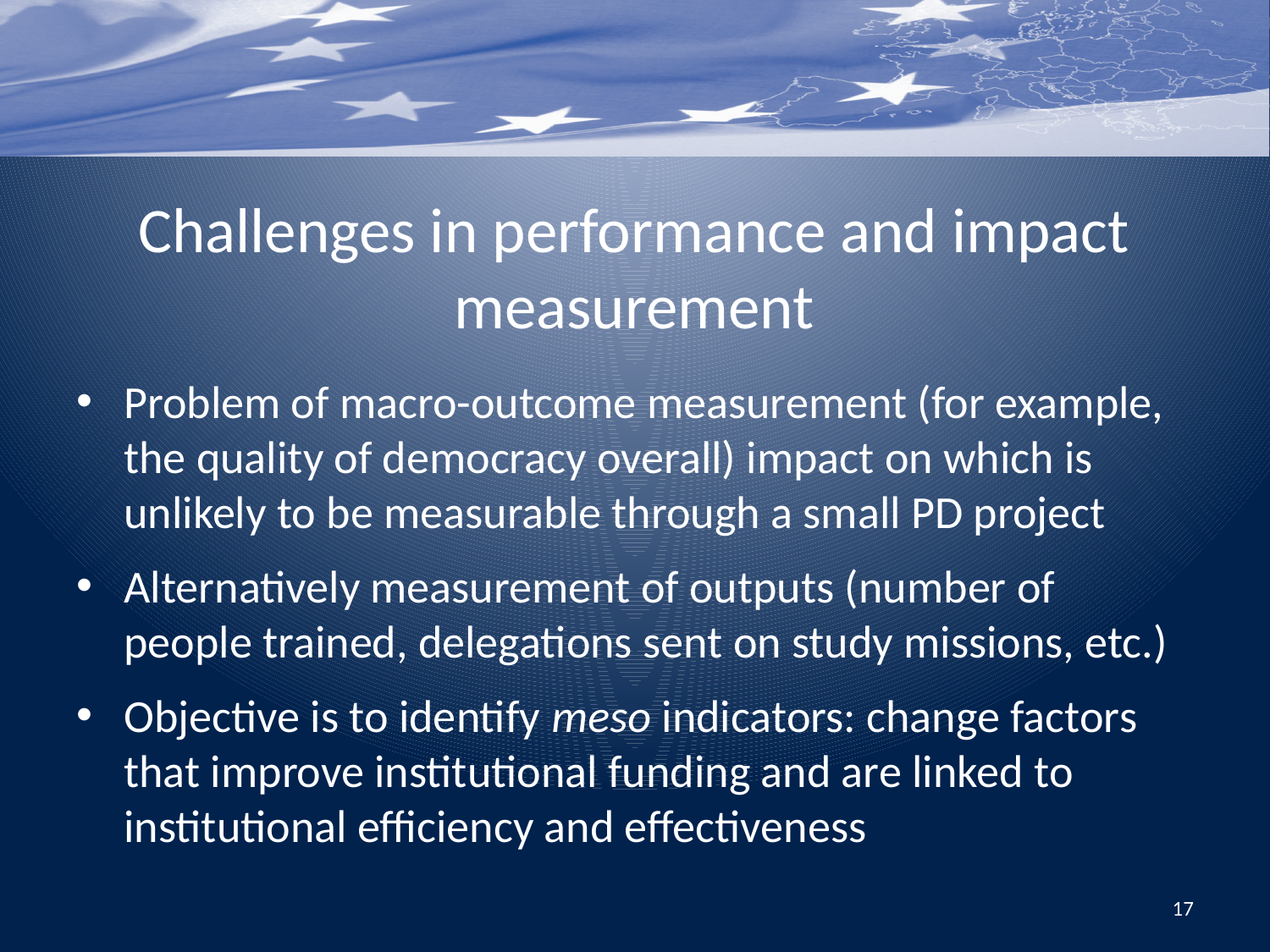

# Challenges in performance and impact measurement
Problem of macro-outcome measurement (for example, the quality of democracy overall) impact on which is unlikely to be measurable through a small PD project
Alternatively measurement of outputs (number of people trained, delegations sent on study missions, etc.)
Objective is to identify meso indicators: change factors that improve institutional funding and are linked to institutional efficiency and effectiveness
17